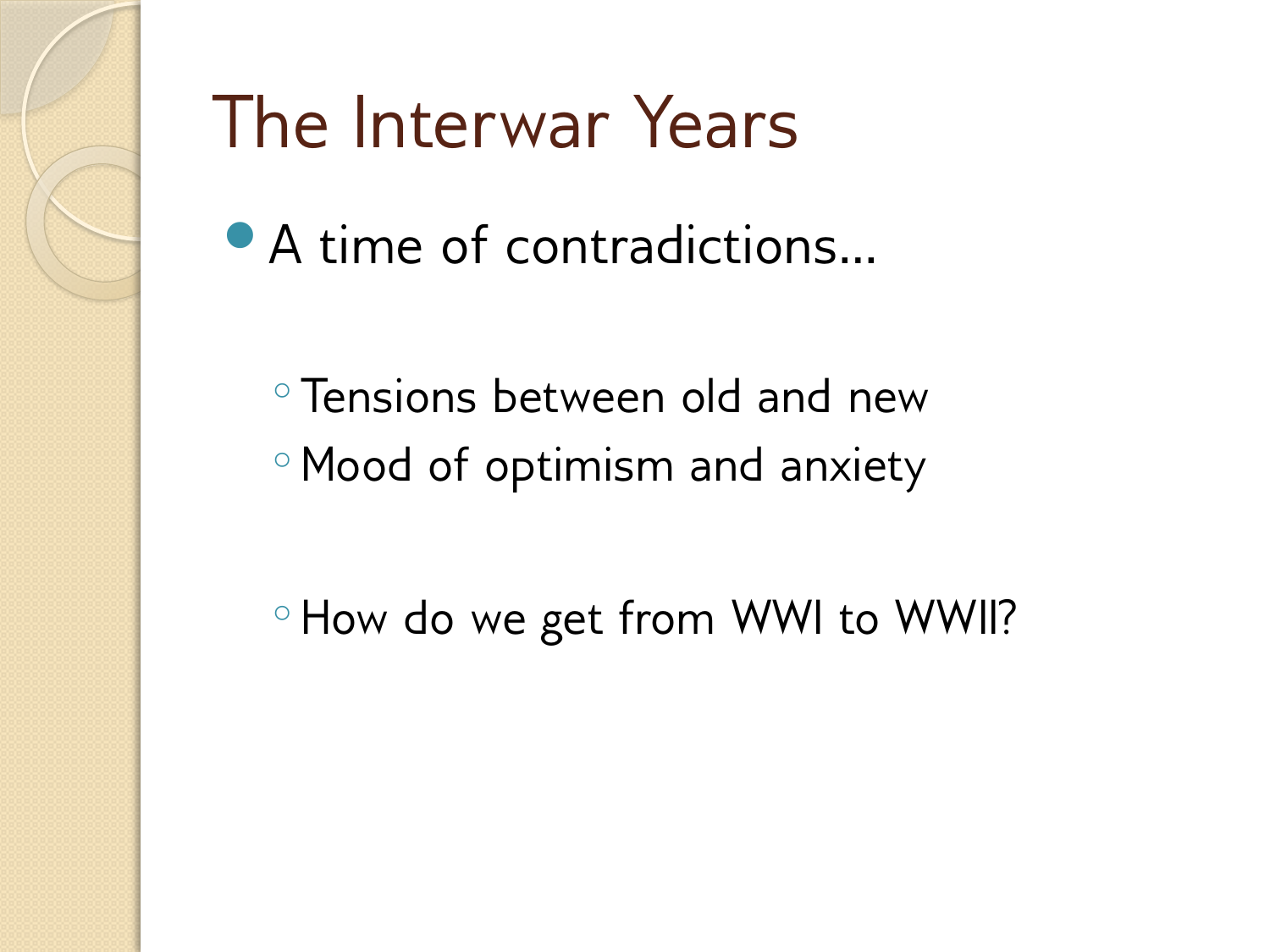

# The Interwar Years
A time of contradictions…

Tensions between old and new
Mood of optimism and anxiety

How do we get from WWI to WWII?